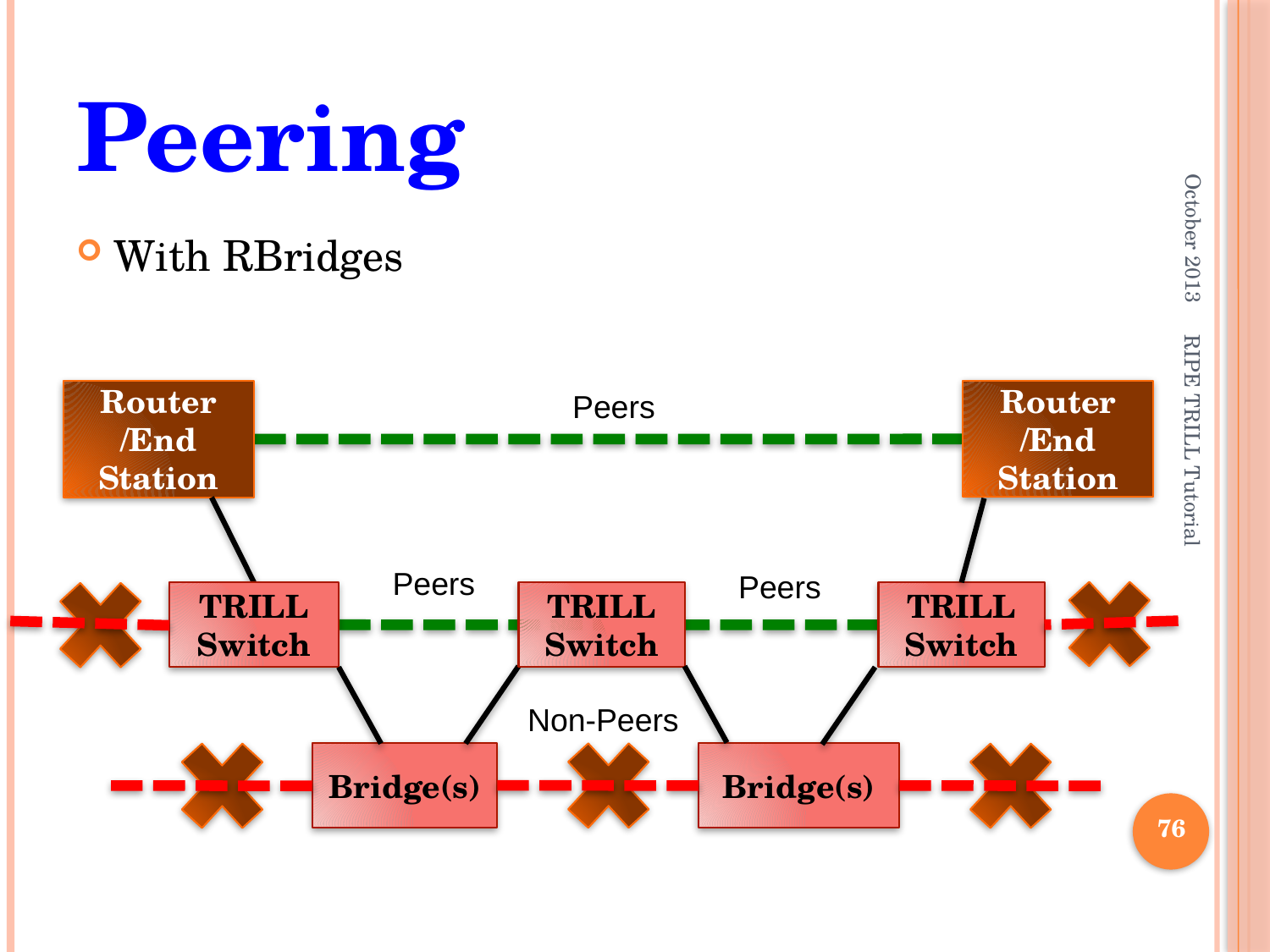

# Peering
October 2013
With RBridges
Peers
Peers
Peers
Router /End Station
Router /End Station
RIPE TRILL Tutorial

Non-Peers

TRILL Switch
TRILL Switch
TRILL Switch
Bridge(s)
Bridge(s)
76